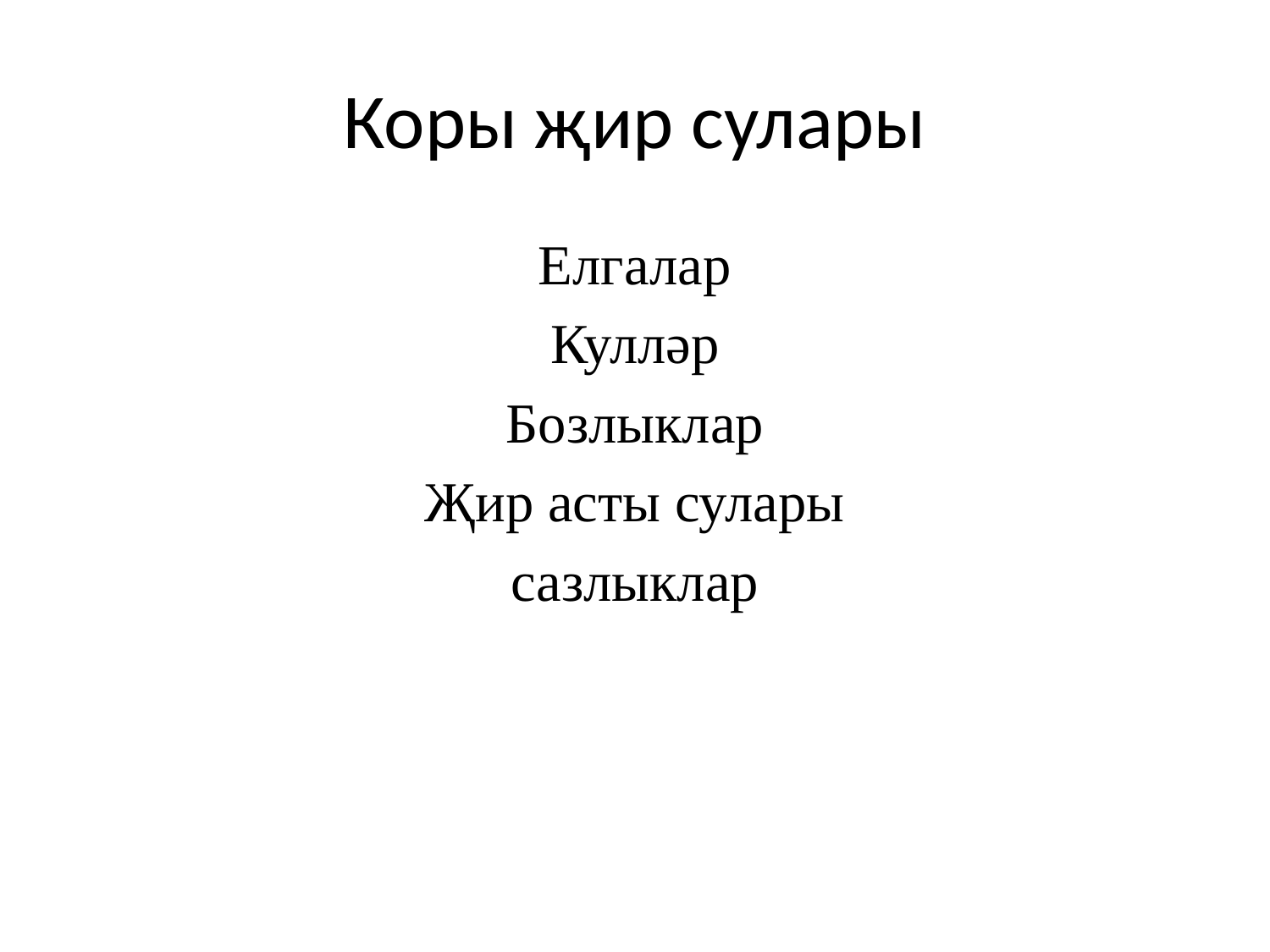

# Коры җир сулары
Елгалар
Кулләр
Бозлыклар
Җир асты сулары
сазлыклар